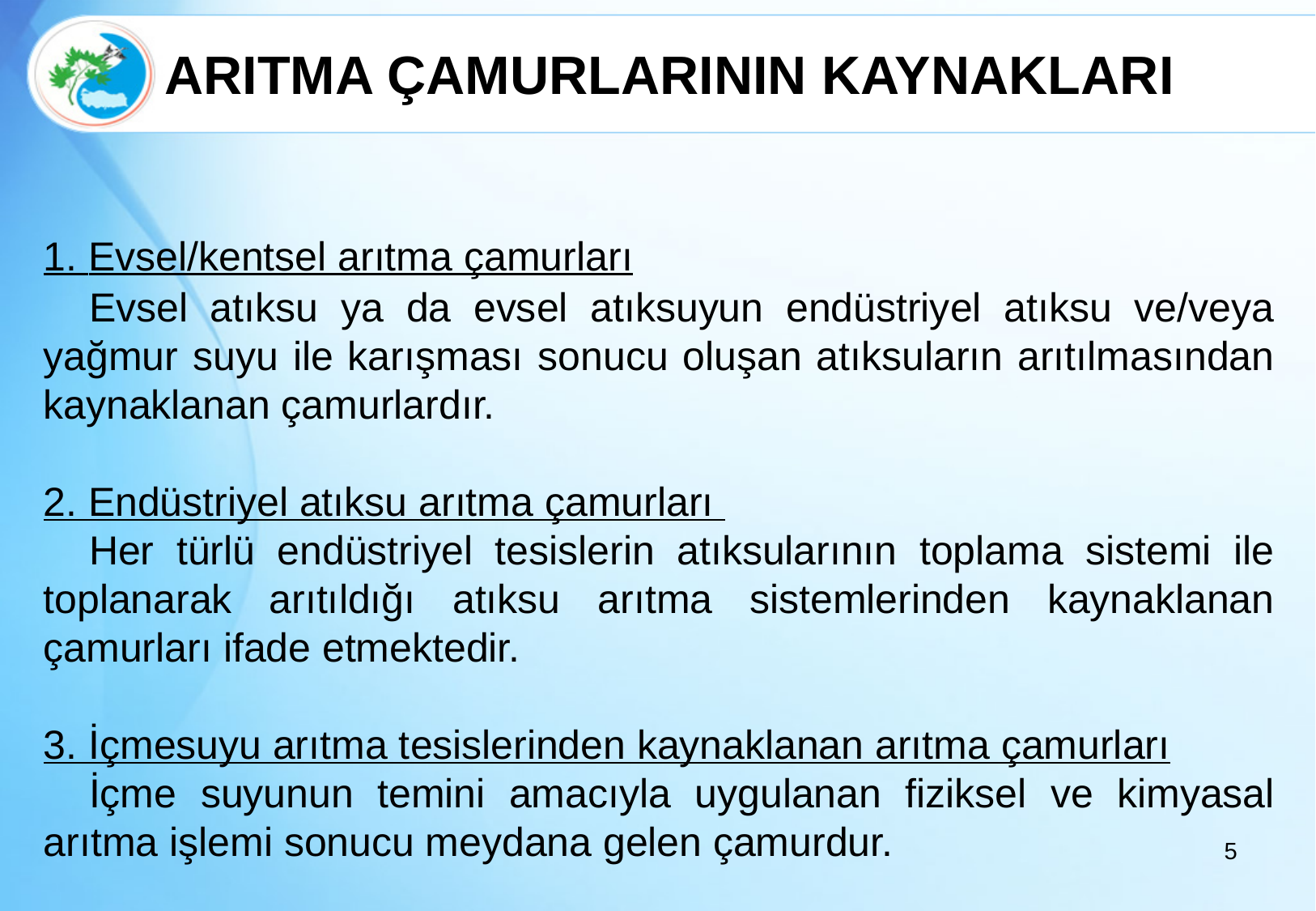

ARITMA ÇAMURLARININ KAYNAKLARI
1. Evsel/kentsel arıtma çamurları
Evsel atıksu ya da evsel atıksuyun endüstriyel atıksu ve/veya yağmur suyu ile karışması sonucu oluşan atıksuların arıtılmasından kaynaklanan çamurlardır.
2. Endüstriyel atıksu arıtma çamurları
Her türlü endüstriyel tesislerin atıksularının toplama sistemi ile toplanarak arıtıldığı atıksu arıtma sistemlerinden kaynaklanan çamurları ifade etmektedir.
3. İçmesuyu arıtma tesislerinden kaynaklanan arıtma çamurları
İçme suyunun temini amacıyla uygulanan fiziksel ve kimyasal arıtma işlemi sonucu meydana gelen çamurdur.
5